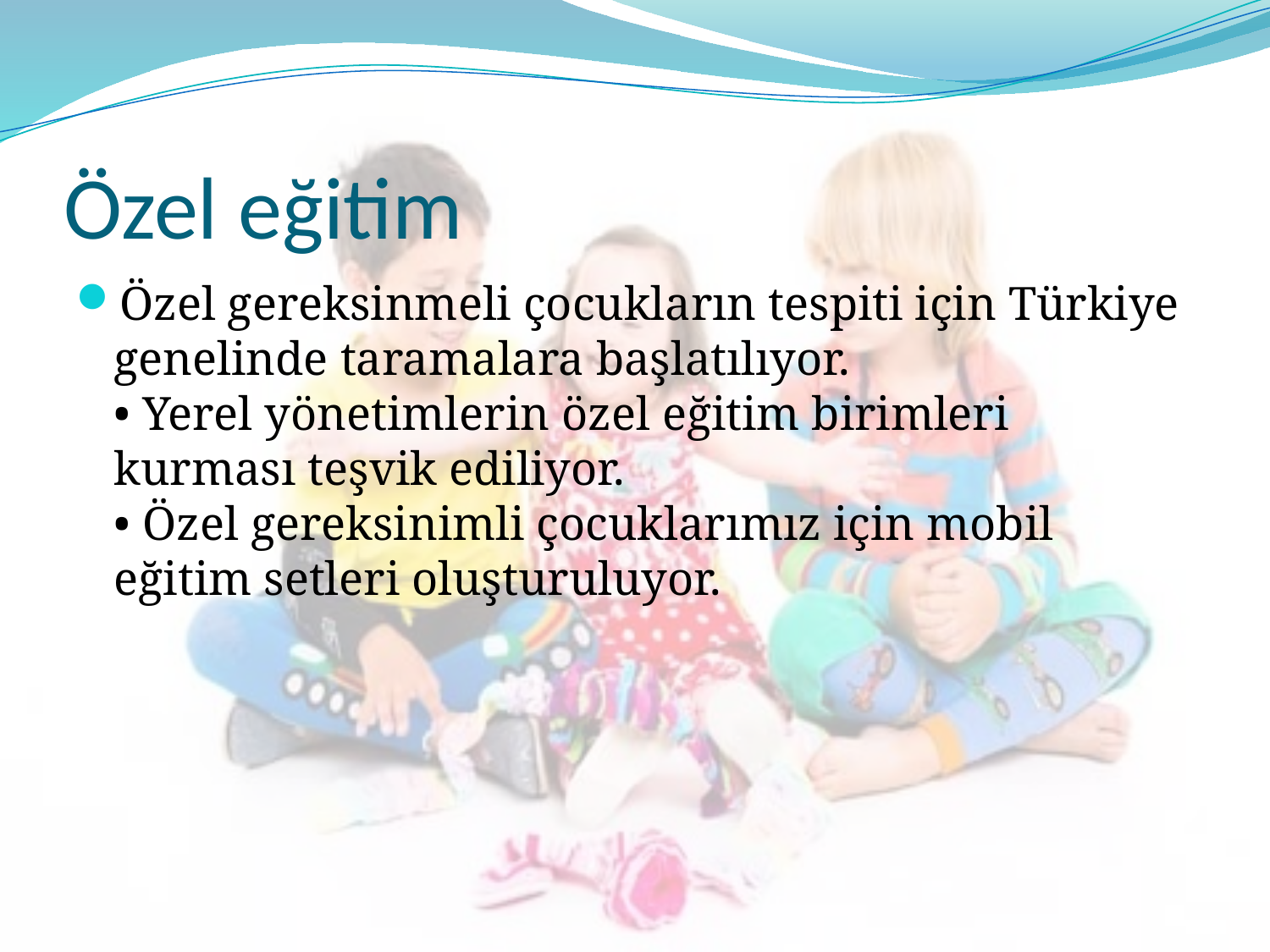

# Özel eğitim
Özel gereksinmeli çocukların tespiti için Türkiye genelinde taramalara başlatılıyor.
• Yerel yönetimlerin özel eğitim birimleri kurması teşvik ediliyor.
• Özel gereksinimli çocuklarımız için mobil eğitim setleri oluşturuluyor.